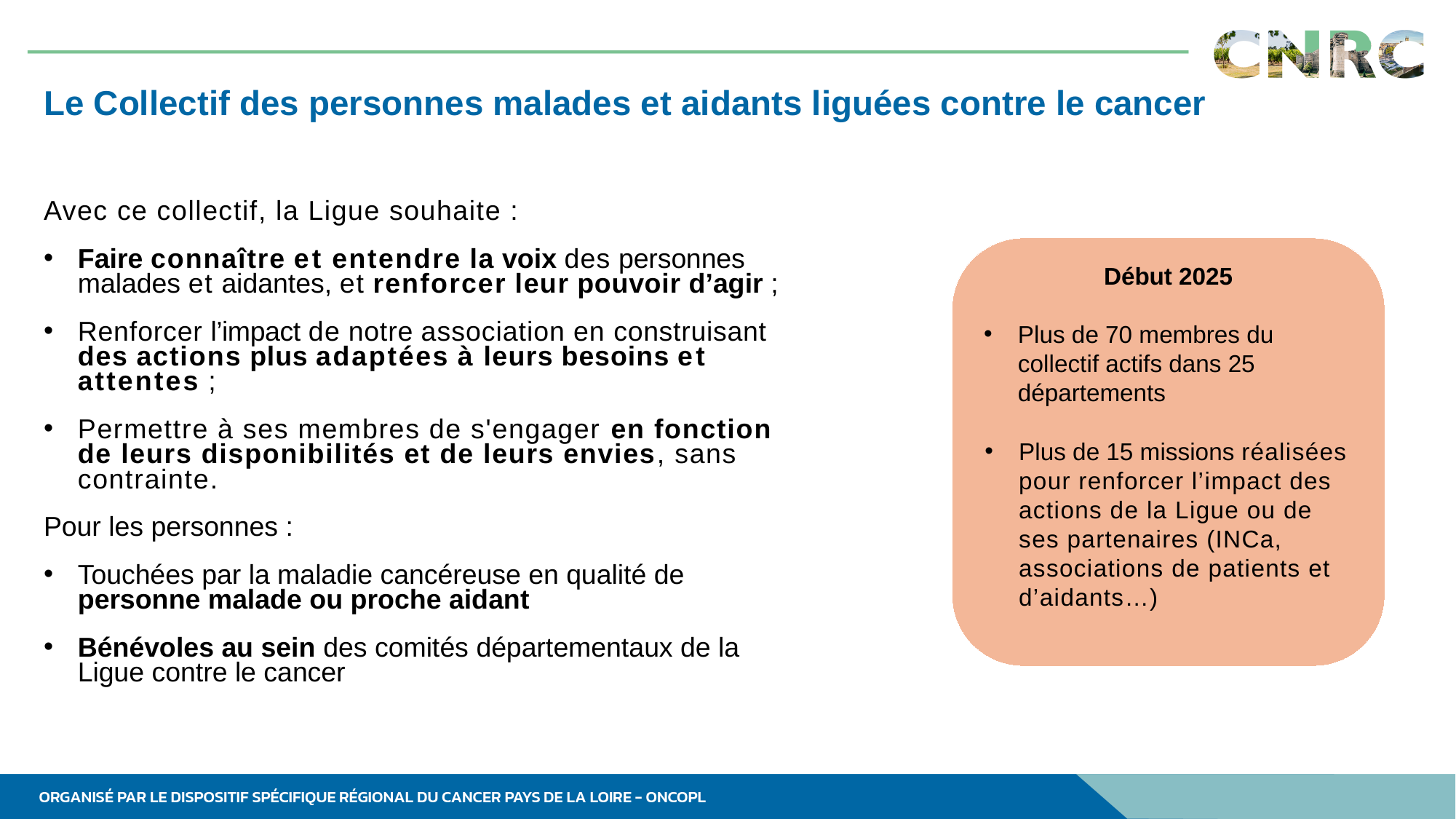

# Le Collectif des personnes malades et aidants liguées contre le cancer
Avec ce collectif, la Ligue souhaite :
Faire connaître et entendre la voix des personnes malades et aidantes, et renforcer leur pouvoir d’agir ;
Renforcer l’impact de notre association en construisant des actions plus adaptées à leurs besoins et attentes ;
Permettre à ses membres de s'engager en fonction de leurs disponibilités et de leurs envies, sans contrainte.
Pour les personnes :
Touchées par la maladie cancéreuse en qualité de personne malade ou proche aidant
Bénévoles au sein des comités départementaux de la Ligue contre le cancer
Début 2025

Plus de 70 membres du collectif actifs dans 25 départements

Plus de 15 missions réalisées pour renforcer l’impact des actions de la Ligue ou de ses partenaires (INCa, associations de patients et d’aidants…)